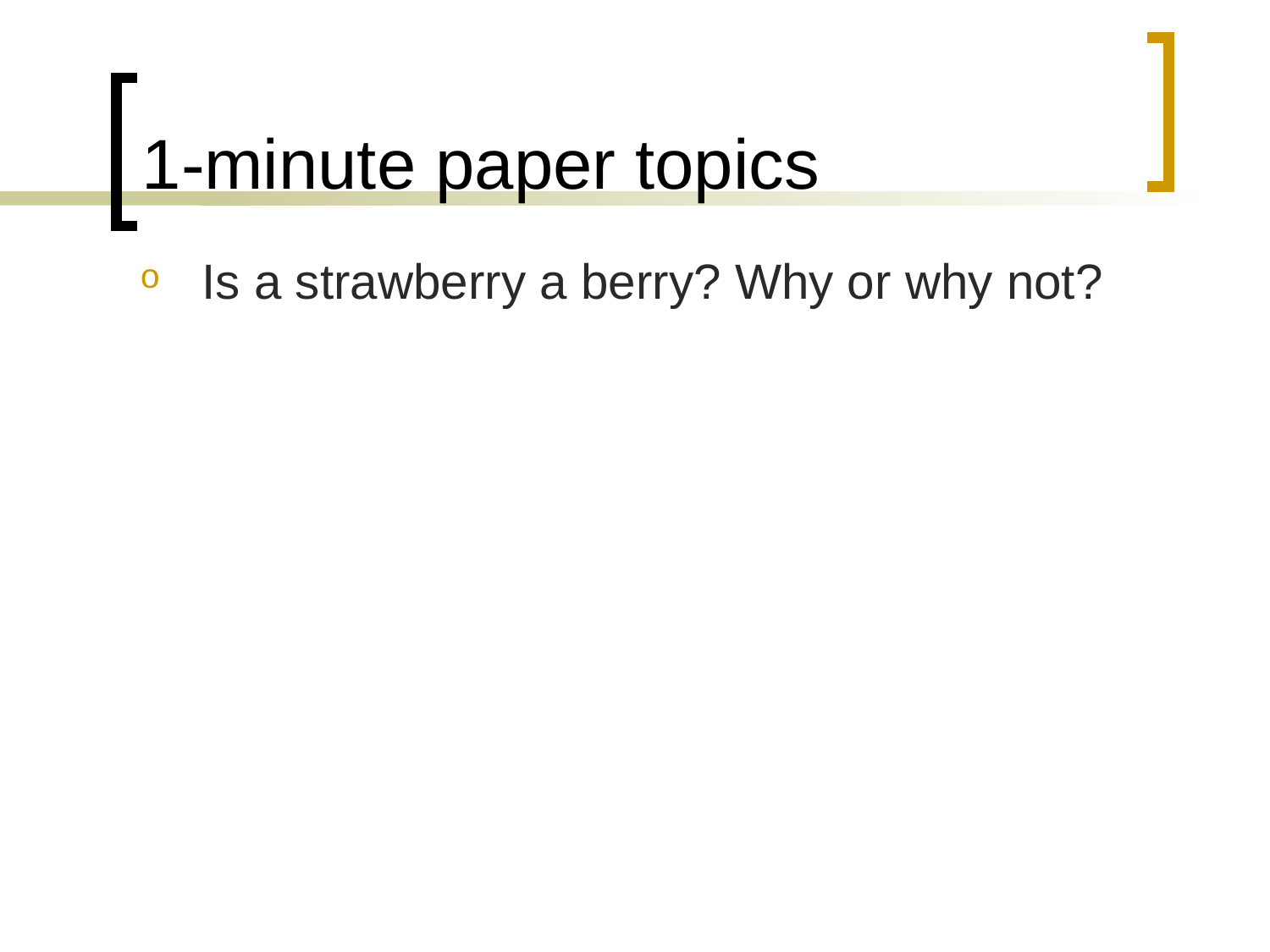

# 1-minute paper topics
Is a strawberry a berry? Why or why not?